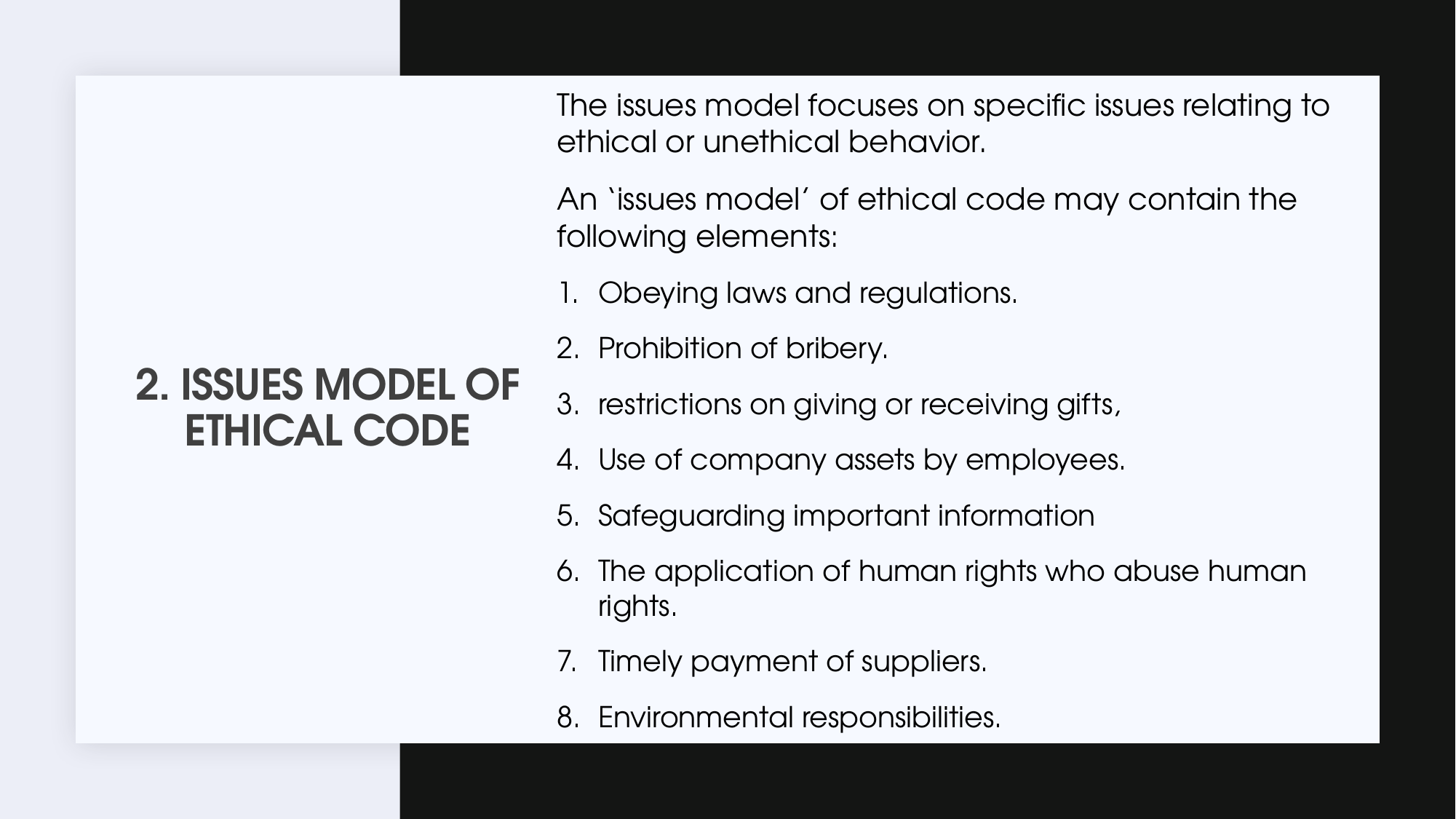

The issues model focuses on speciﬁc issues relating to ethical or unethical behavior.
An ‘issues model’ of ethical code may contain the following elements:
Obeying laws and regulations.
Prohibition of bribery.
restrictions on giving or receiving gifts,
Use of company assets by employees.
Safeguarding important information
The application of human rights who abuse human rights.
Timely payment of suppliers.
Environmental responsibilities.
# 2. Issues model of ethical code